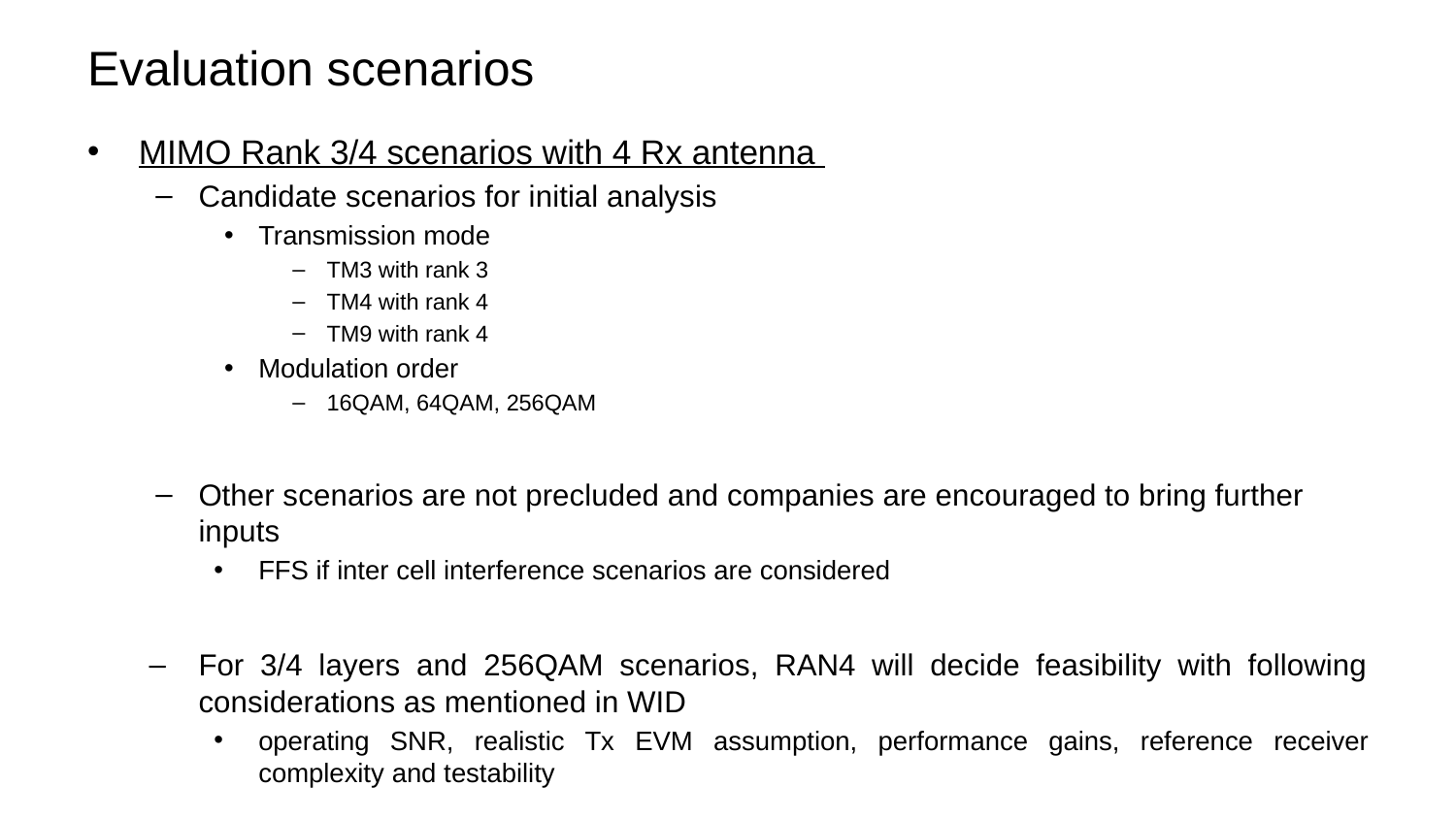

# Evaluation scenarios
MIMO Rank 3/4 scenarios with 4 Rx antenna
Candidate scenarios for initial analysis
Transmission mode
TM3 with rank 3
TM4 with rank 4
TM9 with rank 4
Modulation order
16QAM, 64QAM, 256QAM

Other scenarios are not precluded and companies are encouraged to bring further inputs
FFS if inter cell interference scenarios are considered

For 3/4 layers and 256QAM scenarios, RAN4 will decide feasibility with following considerations as mentioned in WID
operating SNR, realistic Tx EVM assumption, performance gains, reference receiver complexity and testability